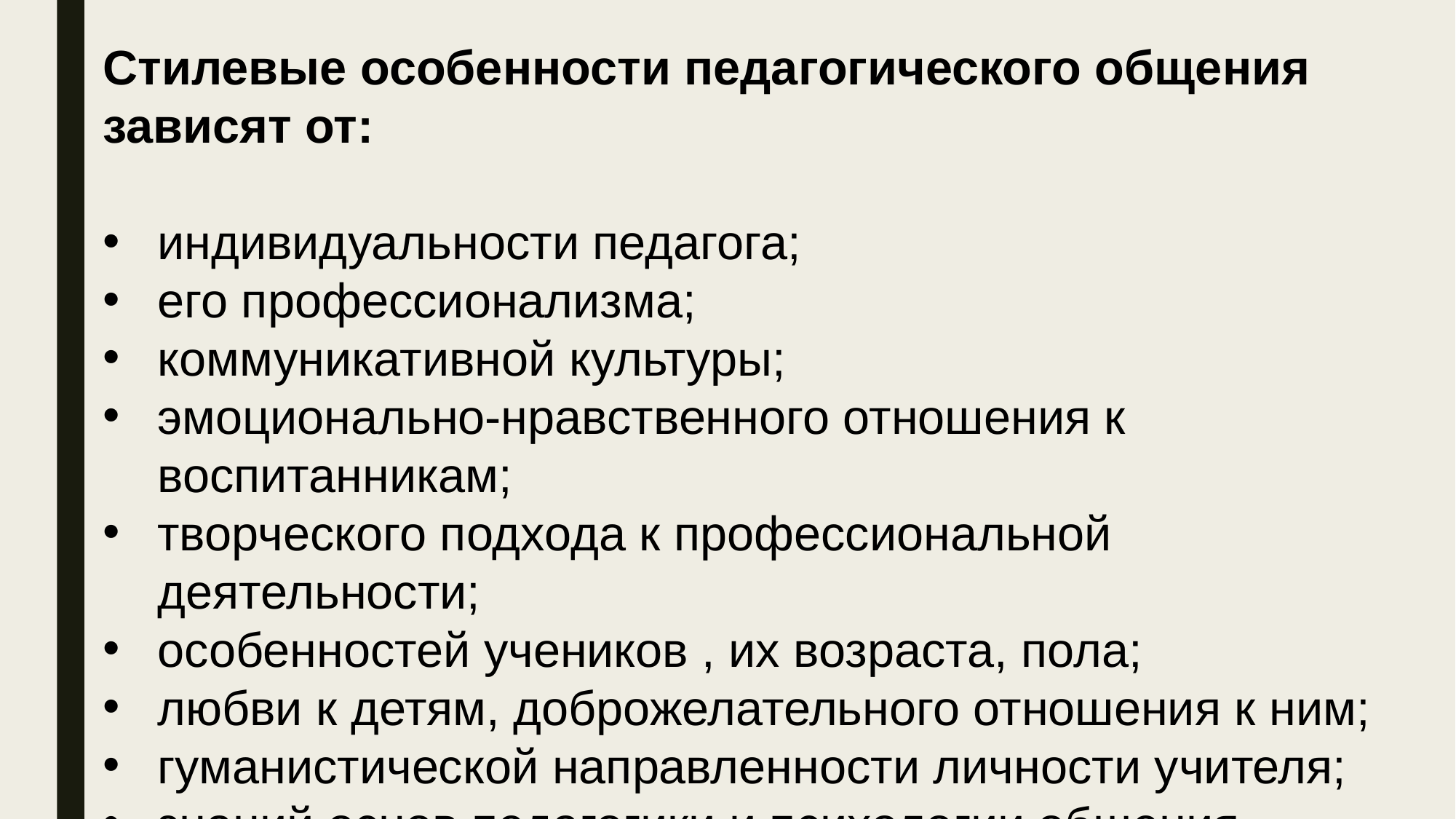

Стилевые особенности педагогического общения зависят от:

индивидуальности педагога;
его профессионализма;
коммуникативной культуры;
эмоционально-нравственного отношения к воспитанникам;
творческого подхода к профессиональной деятельности;
особенностей учеников , их возраста, пола;
любви к детям, доброжелательного отношения к ним;
гуманистической направленности личности учителя;
знаний основ педагогики и психологии общения.